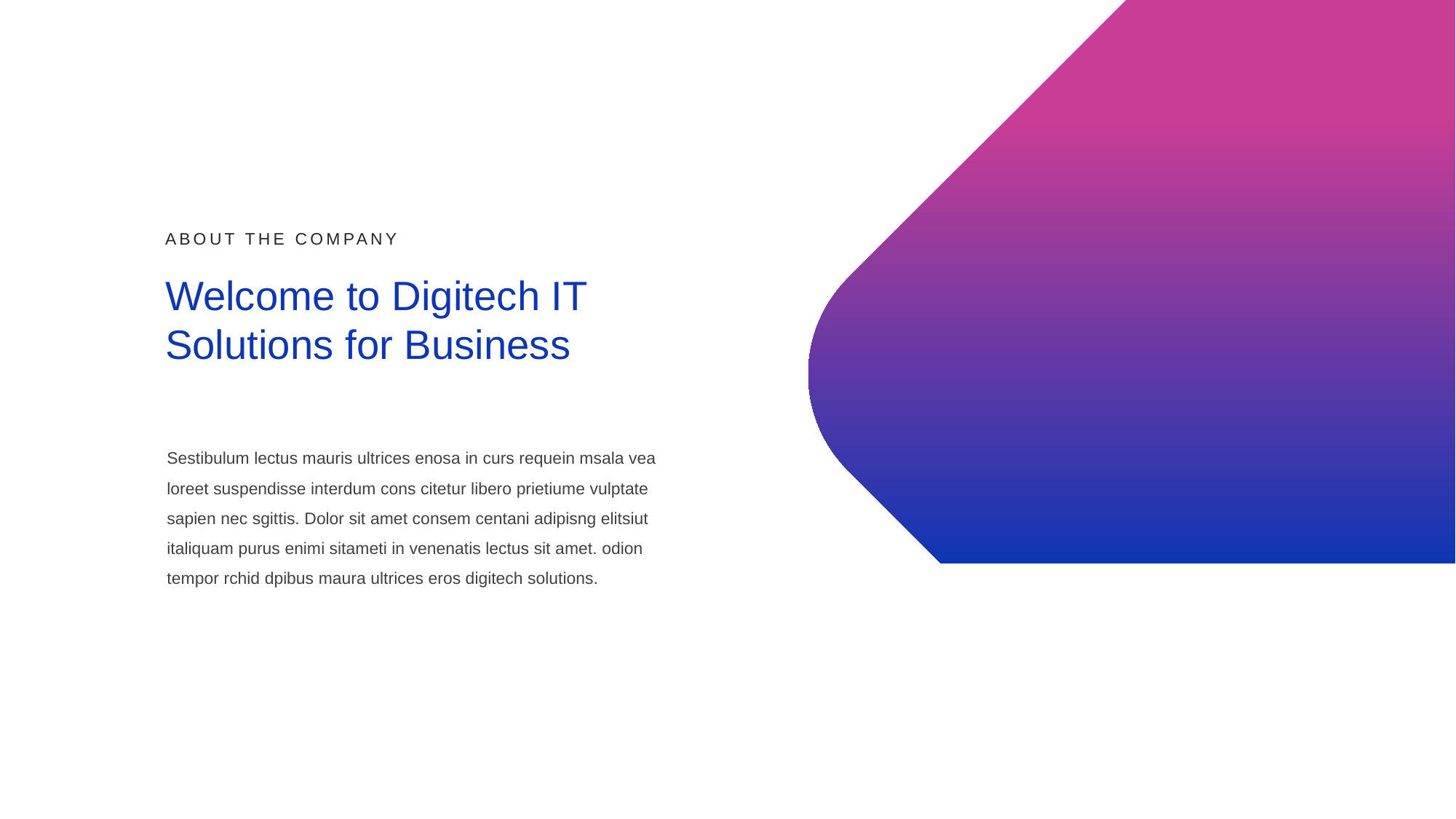

ABOUT THE COMPANY
Welcome to Digitech IT Solutions for Business
Sestibulum lectus mauris ultrices enosa in curs requein msala vea loreet suspendisse interdum cons citetur libero prietiume vulptate sapien nec sgittis. Dolor sit amet consem centani adipisng elitsiut italiquam purus enimi sitameti in venenatis lectus sit amet. odion tempor rchid dpibus maura ultrices eros digitech solutions.